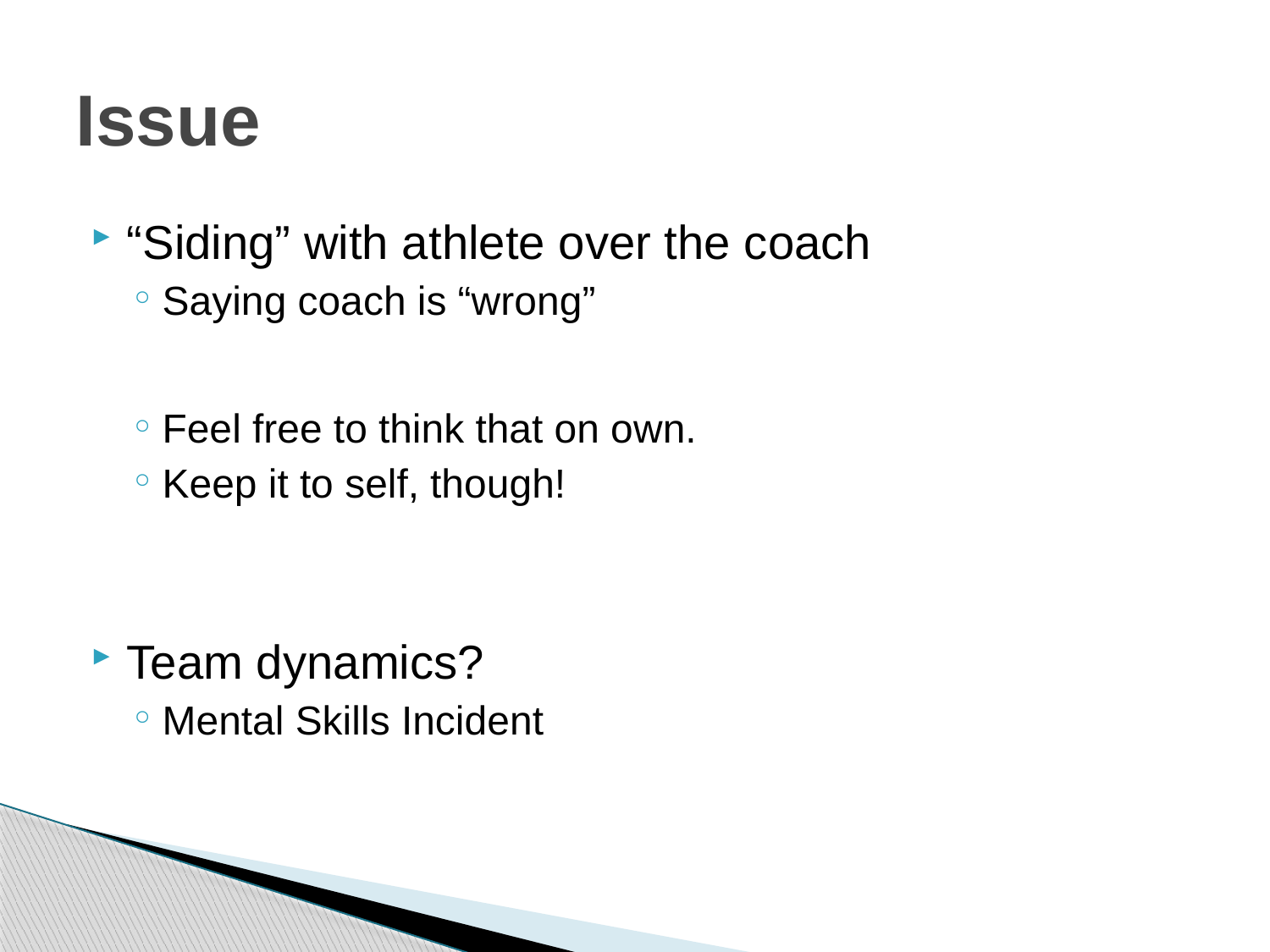

# Issue
“Siding” with athlete over the coach
Saying coach is “wrong”

Feel free to think that on own.
Keep it to self, though!

Team dynamics?
Mental Skills Incident